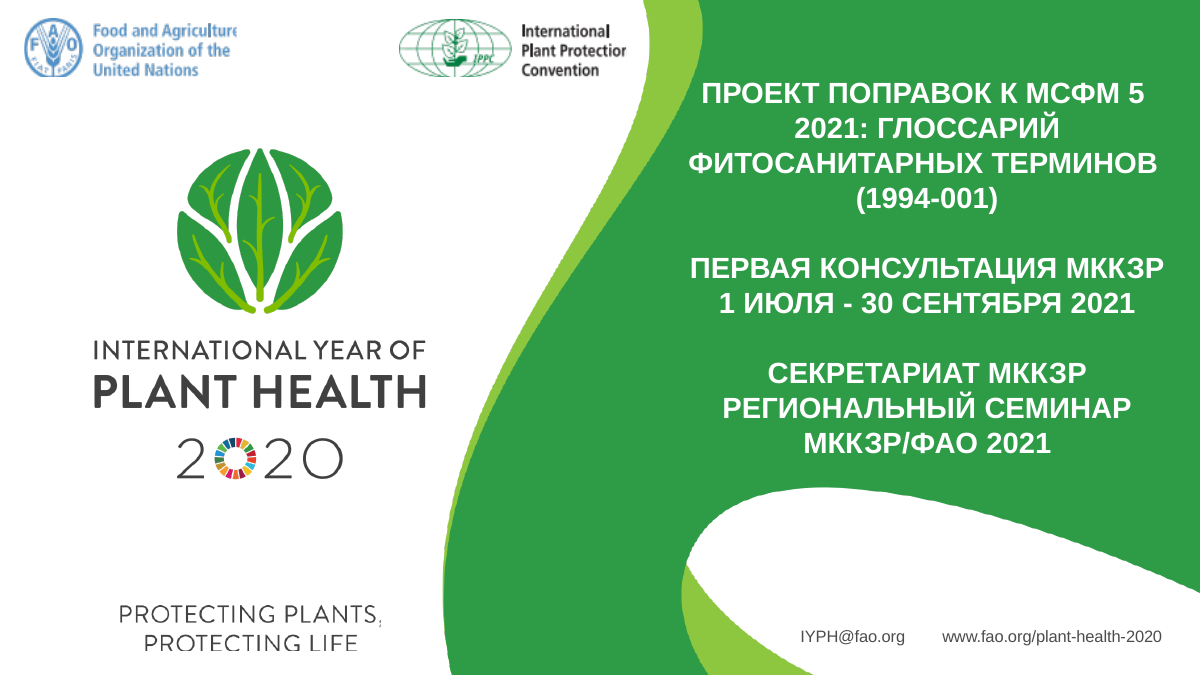

# Проект поправок к МСФМ 5 2021: ГЛОССАРИЙ ФИТОСАНИТАРНЫХ ТЕРМИНОВ (1994-001) Первая консультация МККЗР 1 июля - 30 сентября 2021 Секретариат МККЗР Региональный семинар МККЗР/фао 2021